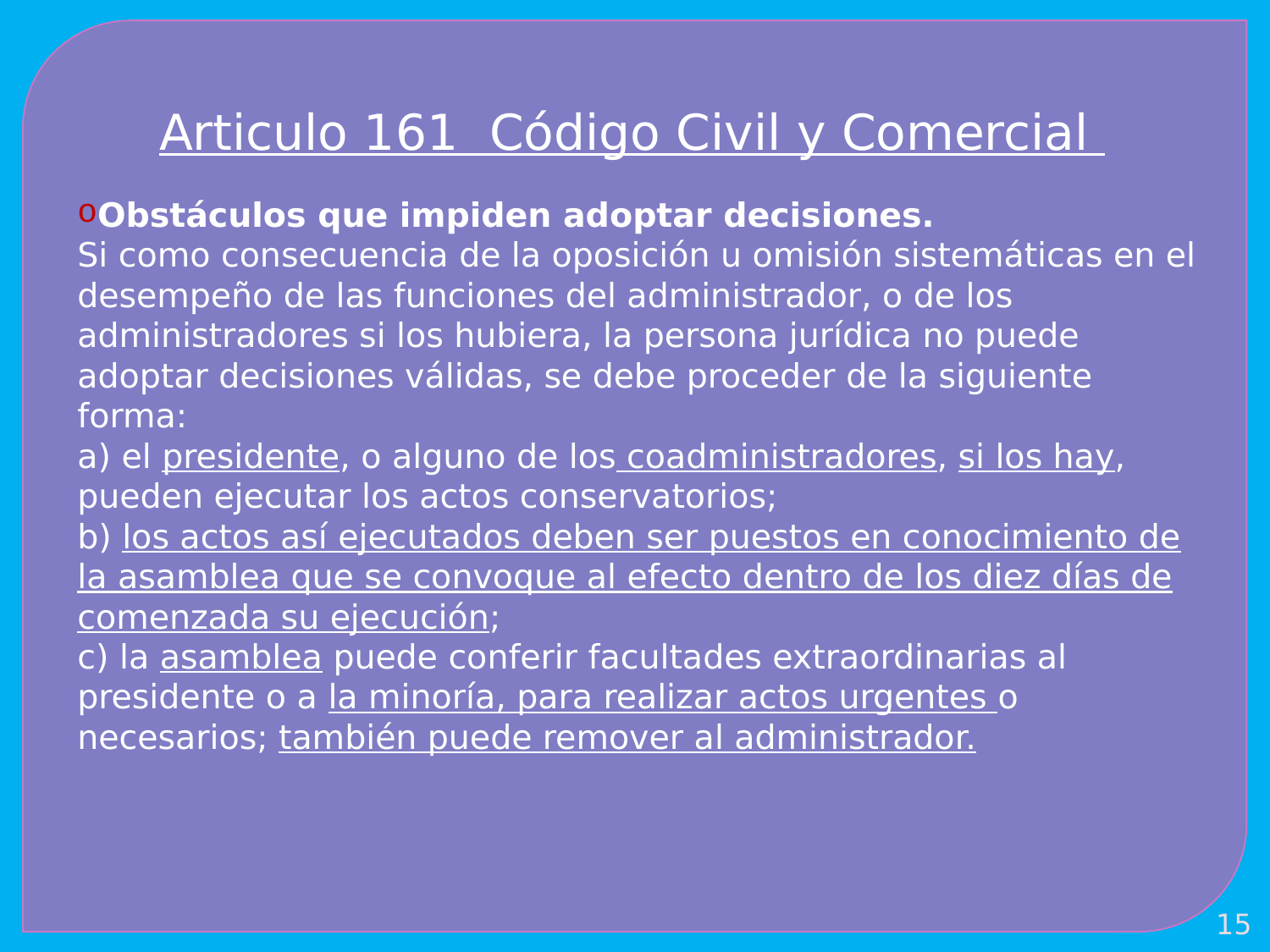

Articulo 161  Código Civil y Comercial

Obstáculos que impiden adoptar decisiones.
Si como consecuencia de la oposición u omisión sistemáticas en el desempeño de las funciones del administrador, o de los administradores si los hubiera, la persona jurídica no puede adoptar decisiones válidas, se debe proceder de la siguiente forma:
a) el presidente, o alguno de los coadministradores, si los hay,
pueden ejecutar los actos conservatorios;
b) los actos así ejecutados deben ser puestos en conocimiento de
la asamblea que se convoque al efecto dentro de los diez días de
comenzada su ejecución;
c) la asamblea puede conferir facultades extraordinarias al
presidente o a la minoría, para realizar actos urgentes o necesarios; también puede remover al administrador.
15